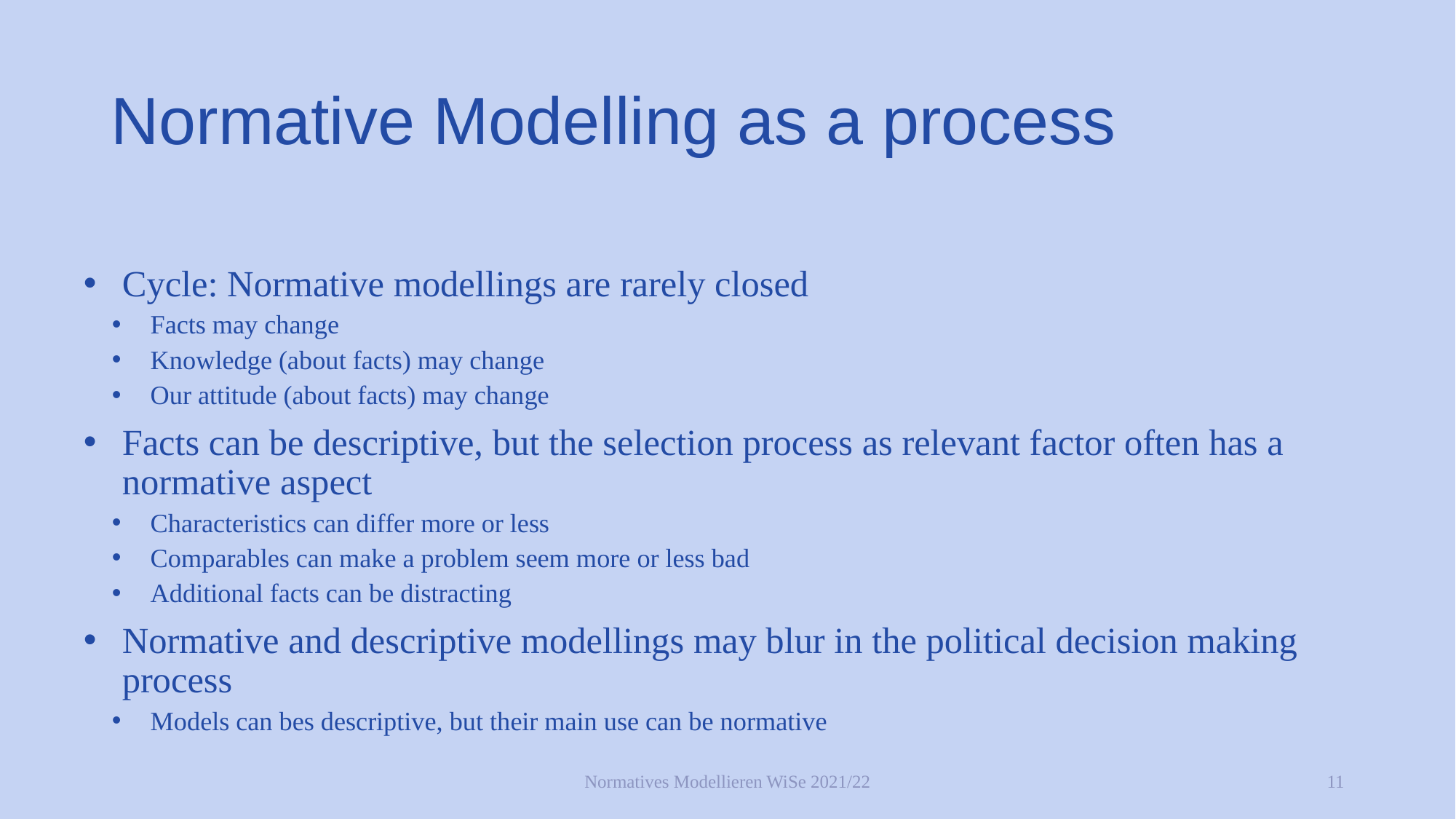

# Normative Modelling as a process
Cycle: Normative modellings are rarely closed
Facts may change
Knowledge (about facts) may change
Our attitude (about facts) may change
Facts can be descriptive, but the selection process as relevant factor often has a normative aspect
Characteristics can differ more or less
Comparables can make a problem seem more or less bad
Additional facts can be distracting
Normative and descriptive modellings may blur in the political decision making process
Models can bes descriptive, but their main use can be normative
Normatives Modellieren WiSe 2021/22
11